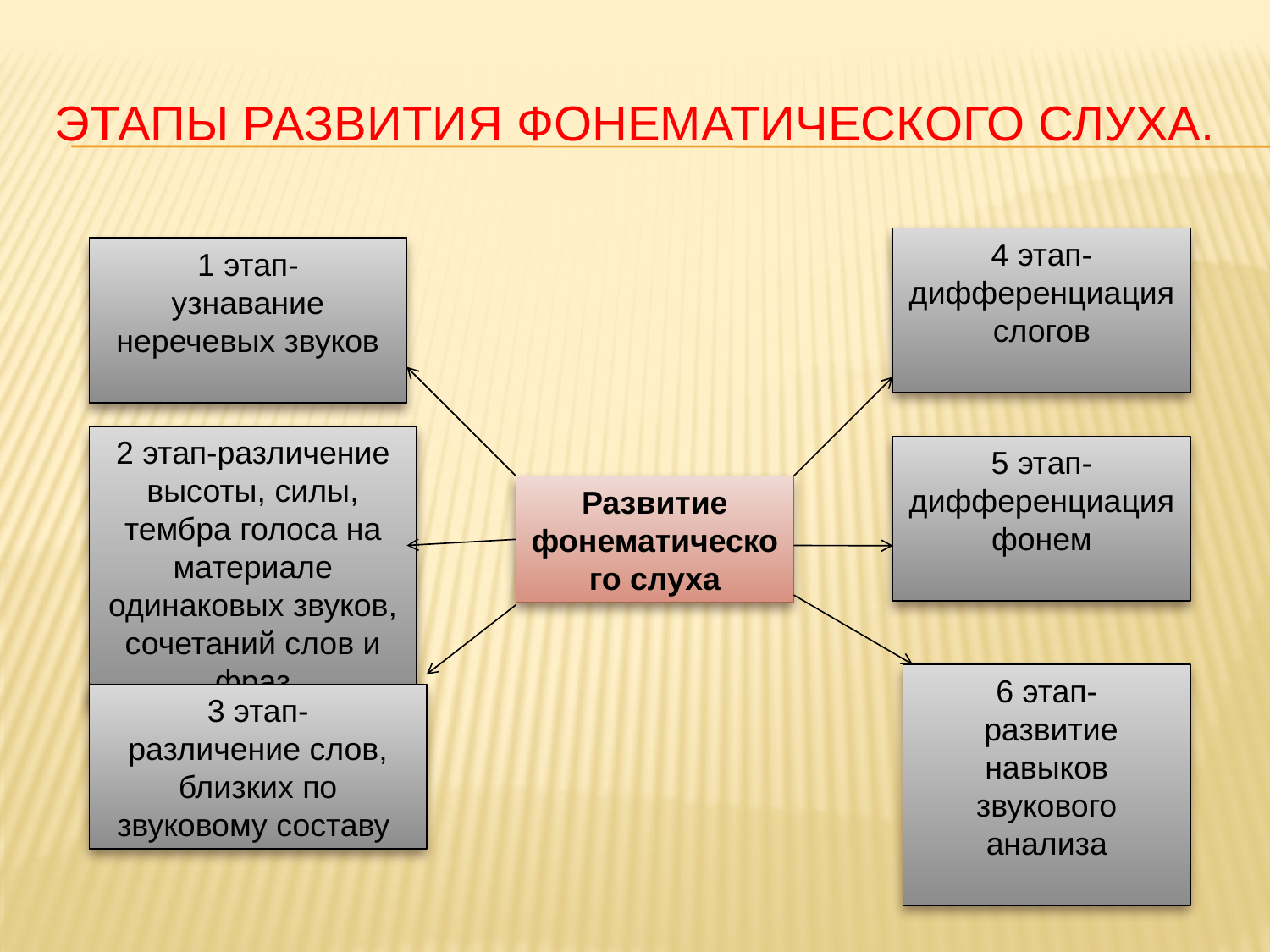

# Этапы развития фонематического слуха.
4 этап-дифференциация слогов

1 этап-
узнавание неречевых звуков

2 этап-различение высоты, силы, тембра голоса на материале одинаковых звуков, сочетаний слов и фраз
5 этап-дифференциация фонем

Развитие фонематического слуха
6 этап-
 развитие навыков звукового анализа

3 этап-
различение слов, близких по звуковому составу